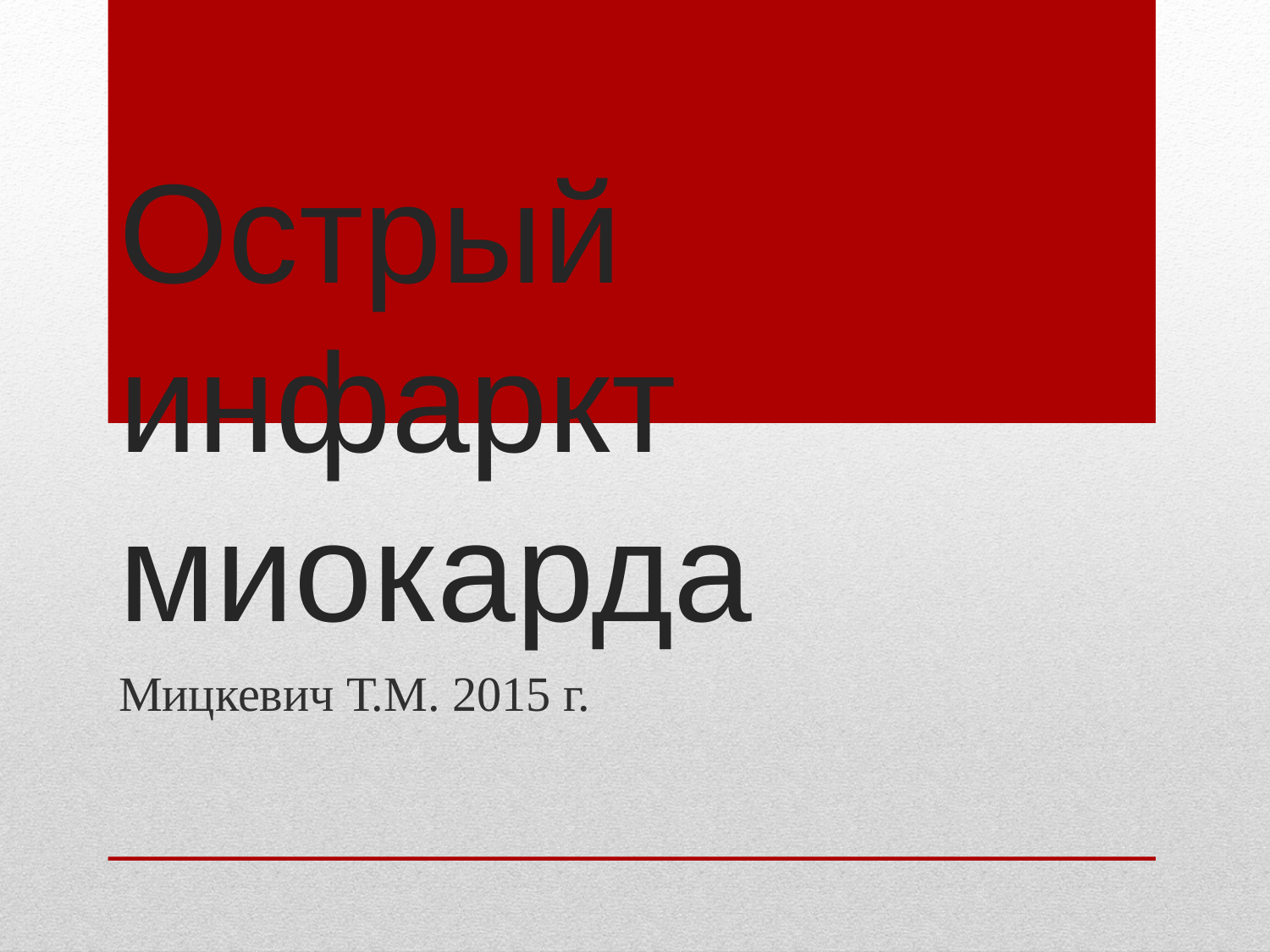

# Острый инфаркт миокарда
Мицкевич Т.М. 2015 г.